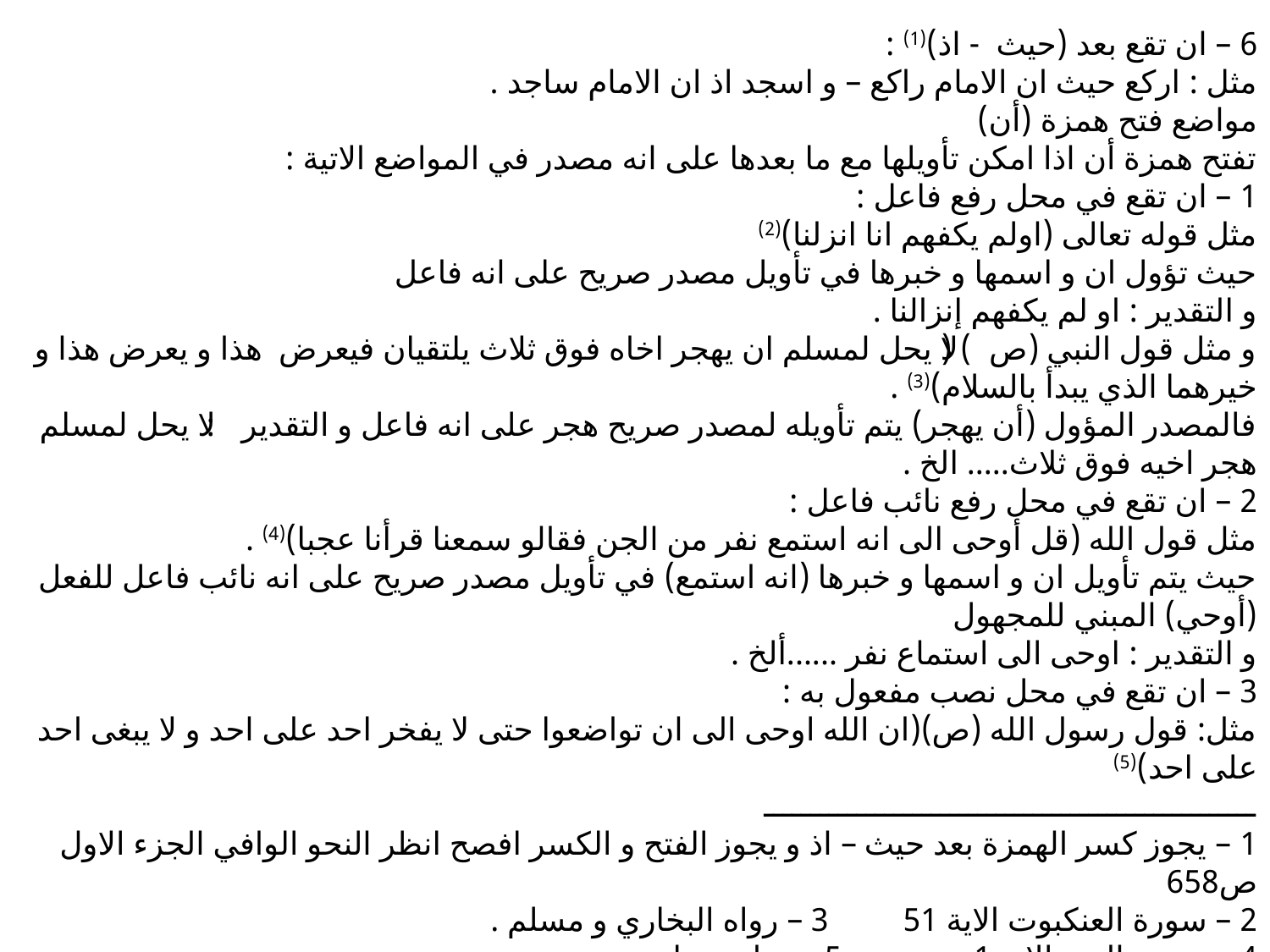

6 – ان تقع بعد (حيث  - اذ)(1) :
مثل : اركع حيث ان الامام راكع – و اسجد اذ ان الامام ساجد .
مواضع فتح همزة (أن)
تفتح همزة أن اذا امكن تأويلها مع ما بعدها على انه مصدر في المواضع الاتية :
1 – ان تقع في محل رفع فاعل :
مثل قوله تعالى (اولم يكفهم انا انزلنا)(2)
حيث تؤول ان و اسمها و خبرها في تأويل مصدر صريح على انه فاعل
و التقدير : او لم يكفهم إنزالنا .
و مثل قول النبي (ص) (لا يحل لمسلم ان يهجر اخاه فوق ثلاث يلتقيان فيعرض  هذا و يعرض هذا و خيرهما الذي يبدأ بالسلام)(3) .
فالمصدر المؤول (أن يهجر) يتم تأويله لمصدر صريح هجر على انه فاعل و التقدير : لا يحل لمسلم هجر اخيه فوق ثلاث..... الخ .
2 – ان تقع في محل رفع نائب فاعل :
مثل قول الله (قل أوحى الى انه استمع نفر من الجن فقالو سمعنا قرأنا عجبا)(4) .
حيث يتم تأويل ان و اسمها و خبرها (انه استمع) في تأويل مصدر صريح على انه نائب فاعل للفعل (أوحي) المبني للمجهول
و التقدير : اوحى الى استماع نفر ......ألخ .
3 – ان تقع في محل نصب مفعول به :
مثل: قول رسول الله (ص)(ان الله اوحى الى ان تواضعوا حتى لا يفخر احد على احد و لا يبغى احد على احد)(5)
ـــــــــــــــــــــــــــــــــــــــــــــــــــــ
1 – يجوز كسر الهمزة بعد حيث – اذ و يجوز الفتح و الكسر افصح انظر النحو الوافي الجزء الاول ص658
2 – سورة العنكبوت الاية 51         3 – رواه البخاري و مسلم .
4 – سورة الجن الاية 1                5 – رواه مسلم